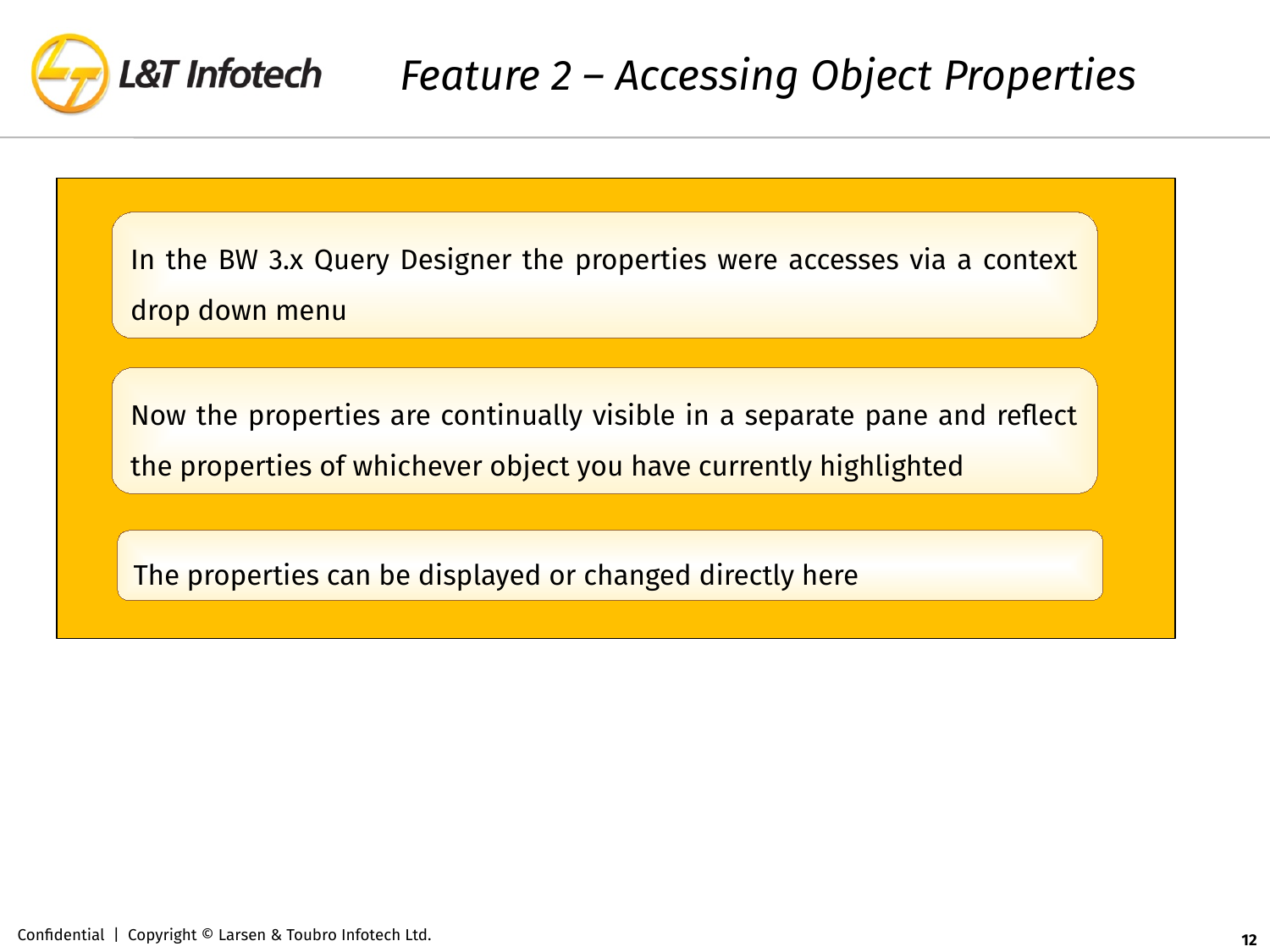

# Feature 2 – Accessing Object Properties

In the BW 3.x Query Designer the properties were accesses via a context drop down menu
Now the properties are continually visible in a separate pane and reflect the properties of whichever object you have currently highlighted
The properties can be displayed or changed directly here
Confidential  |  Copyright © Larsen & Toubro Infotech Ltd.
12